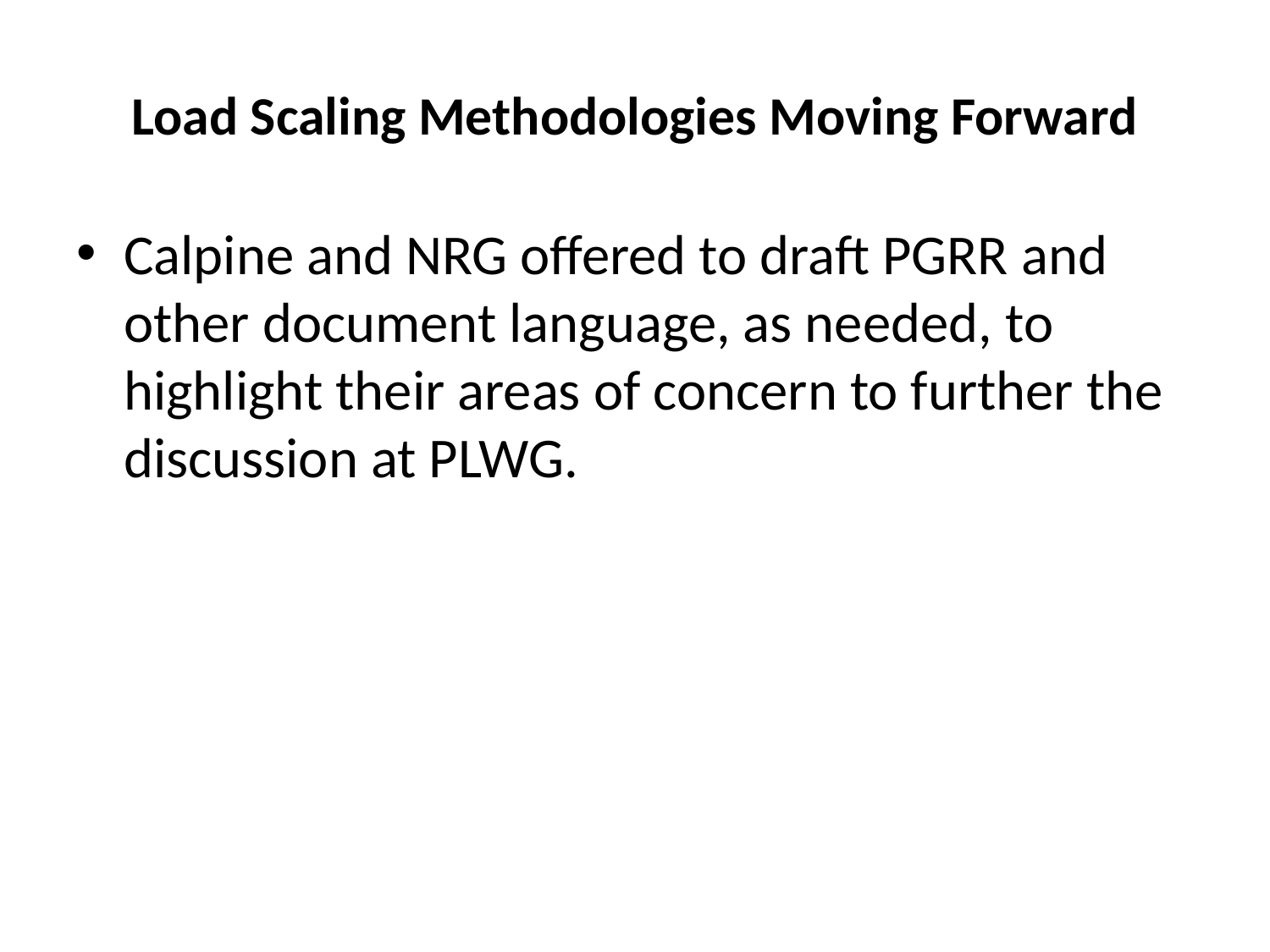

# Load Scaling Methodologies Moving Forward
Calpine and NRG offered to draft PGRR and other document language, as needed, to highlight their areas of concern to further the discussion at PLWG.